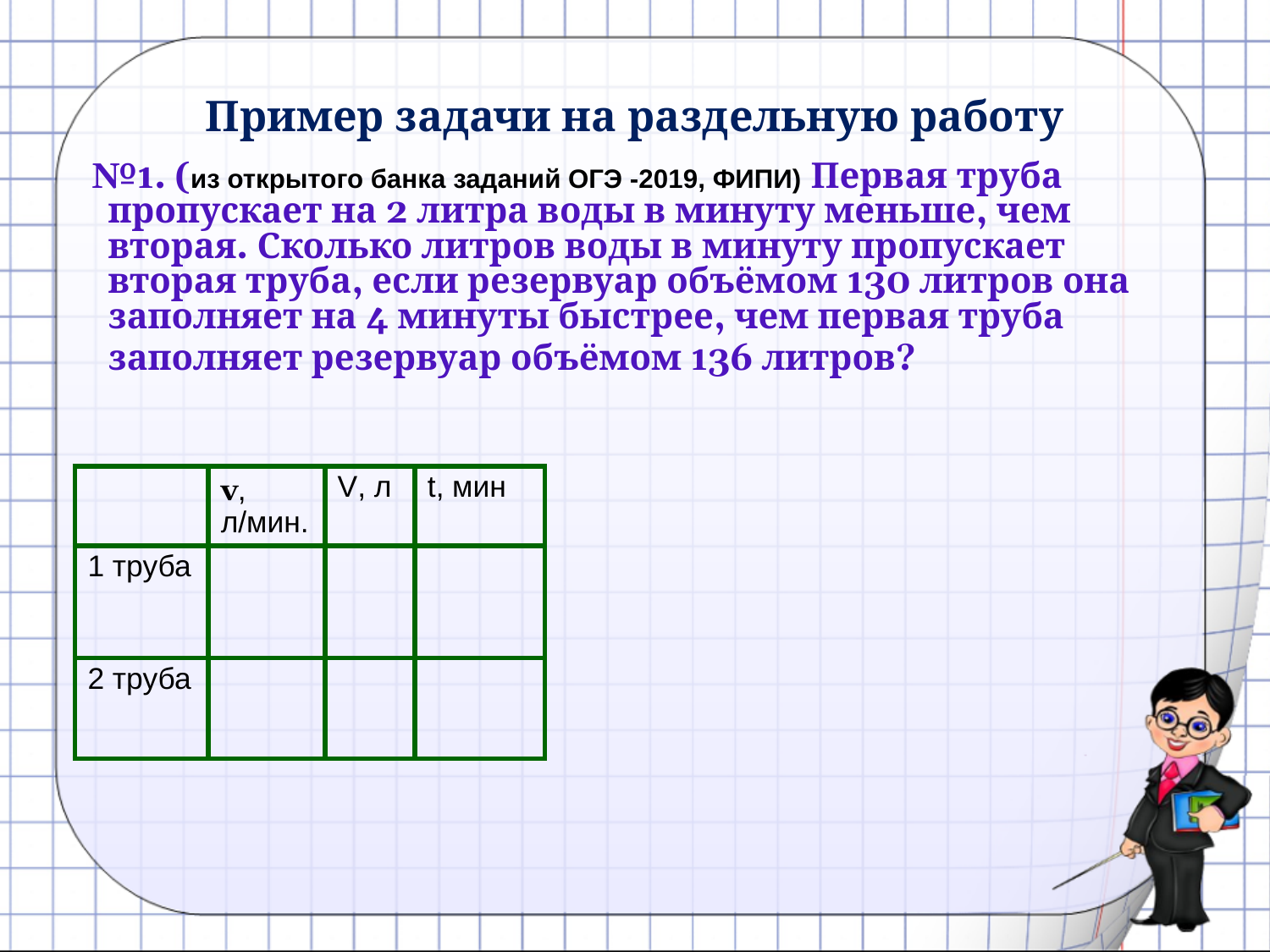

# Пример задачи на раздельную работу
   №1. (из открытого банка заданий ОГЭ -2019, ФИПИ) Первая труба пропускает на 2 литра воды в минуту меньше, чем вторая. Сколько литров воды в минуту пропускает вторая труба, если резервуар объёмом 130 литров она заполняет на 4 минуты быстрее, чем первая труба заполняет резервуар объёмом 136 литров?
|  | v, л/мин. | V, л | t, мин |
| --- | --- | --- | --- |
| 1 труба |  |  |  |
| 2 труба |  |  |  |